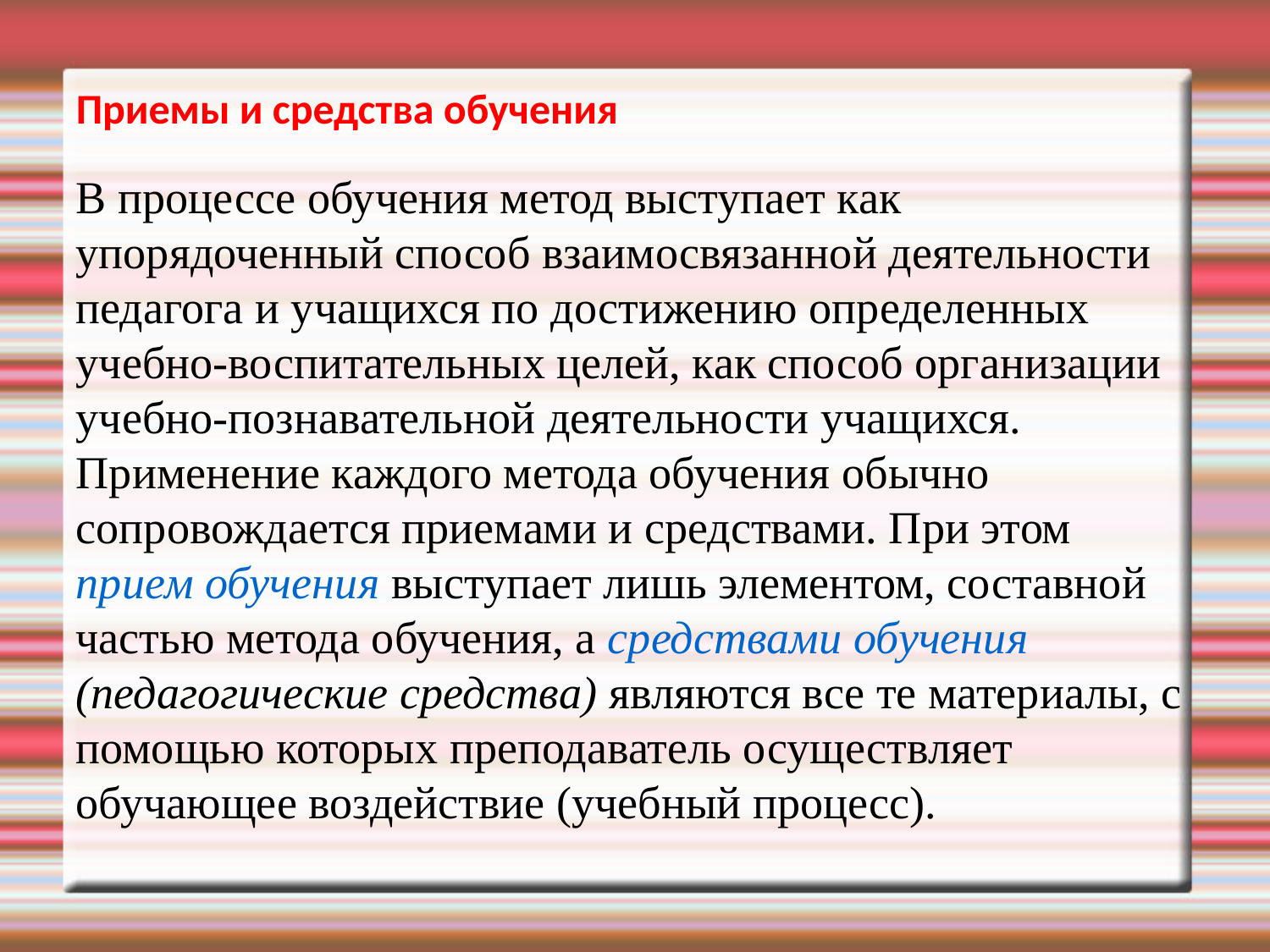

Приемы и средства обучения
В процессе обучения метод выступает как упорядоченный способ взаимосвязанной деятельности педагога и учащихся по достижению определенных учебно-воспитательных целей, как способ организации учебно-познавательной деятельности учащихся. Применение каждого метода обучения обычно сопровождается приемами и средствами. При этом прием обучения выступает лишь элементом, составной частью метода обучения, а средствами обучения (педагогические средства) являются все те материалы, с помощью которых преподаватель осуществляет обучающее воздействие (учебный процесс).